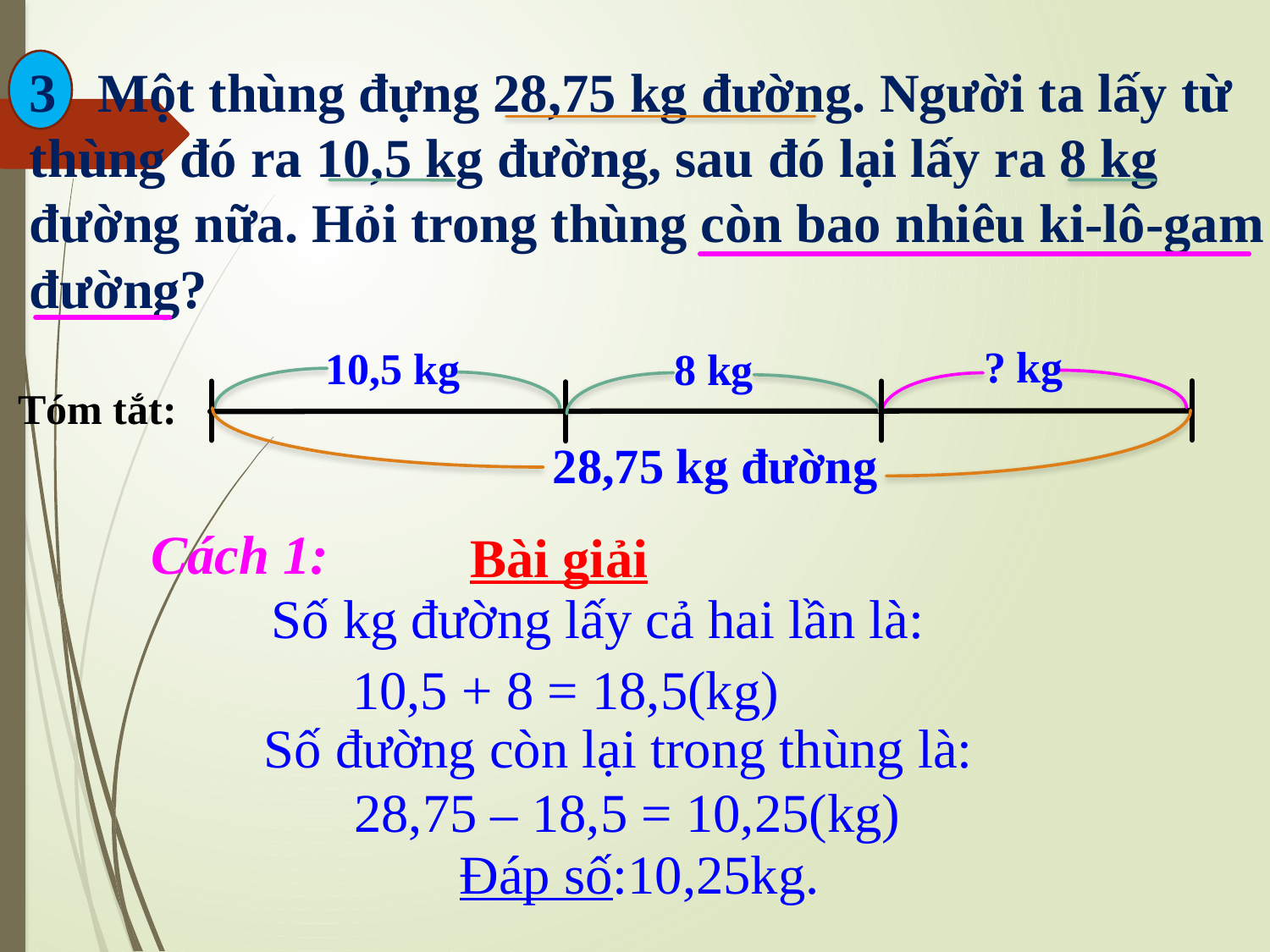

3   Một thùng đựng 28,75 kg đường. Người ta lấy từ thùng đó ra 10,5 kg đường, sau đó lại lấy ra 8 kg đường nữa. Hỏi trong thùng còn bao nhiêu ki-lô-gam đường?
? kg
10,5 kg
8 kg

Tóm tắt:
28,75 kg đường
Cách 1:
Bài giải
Số kg đường lấy cả hai lần là:
10,5 + 8 = 18,5(kg)
Số đường còn lại trong thùng là:
28,75 – 18,5 = 10,25(kg)
Đáp số:10,25kg.